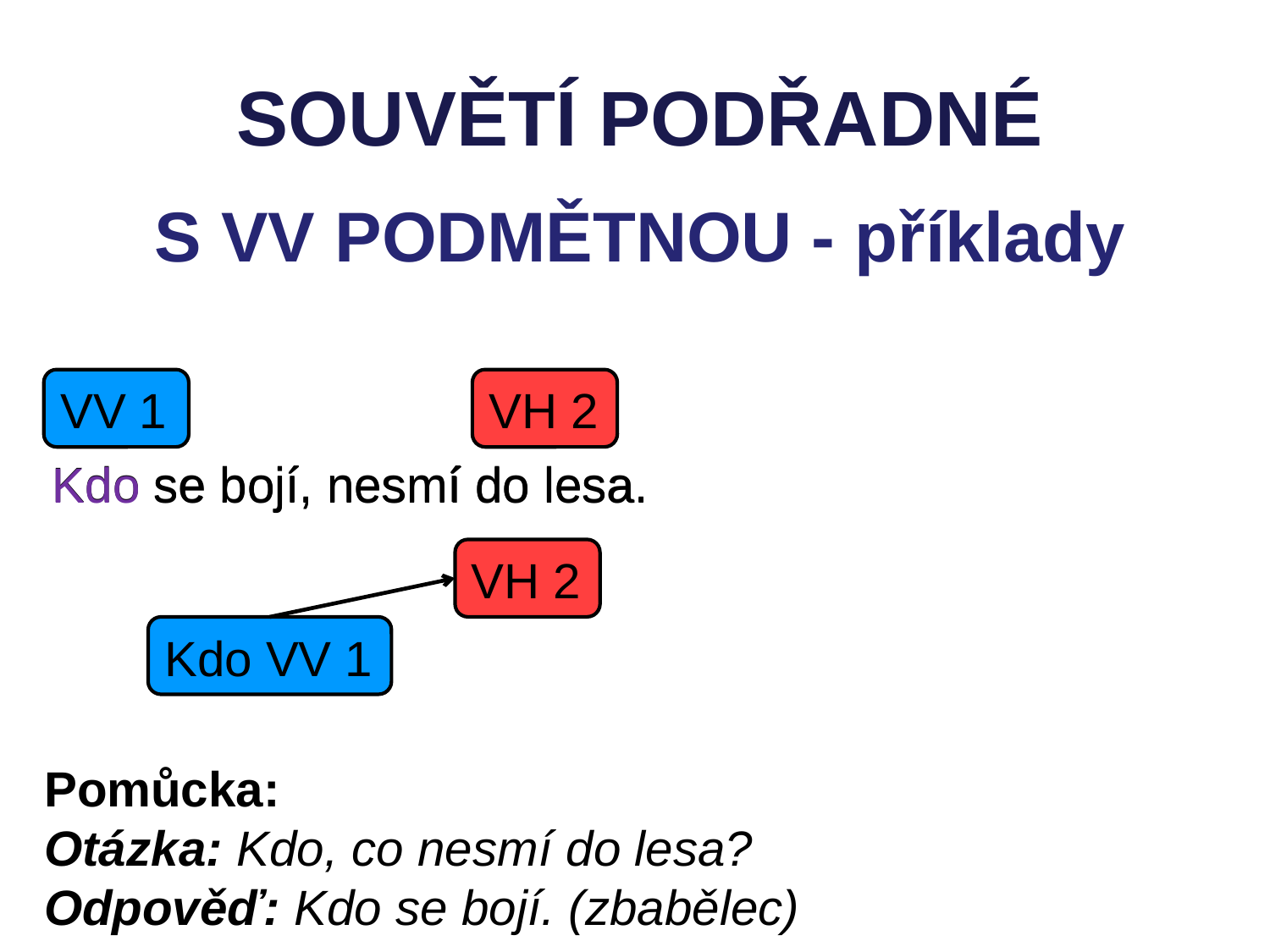

SOUVĚTÍ PODŘADNÉ
S VV PODMĚTNOU - příklady
VV 1
VH 2
Kdo se bojí, nesmí do lesa.
Kdo se bojí, nesmí do lesa.
VH 2
Kdo VV 1
Pomůcka:
Otázka: Kdo, co nesmí do lesa?
Odpověď: Kdo se bojí. (zbabělec)